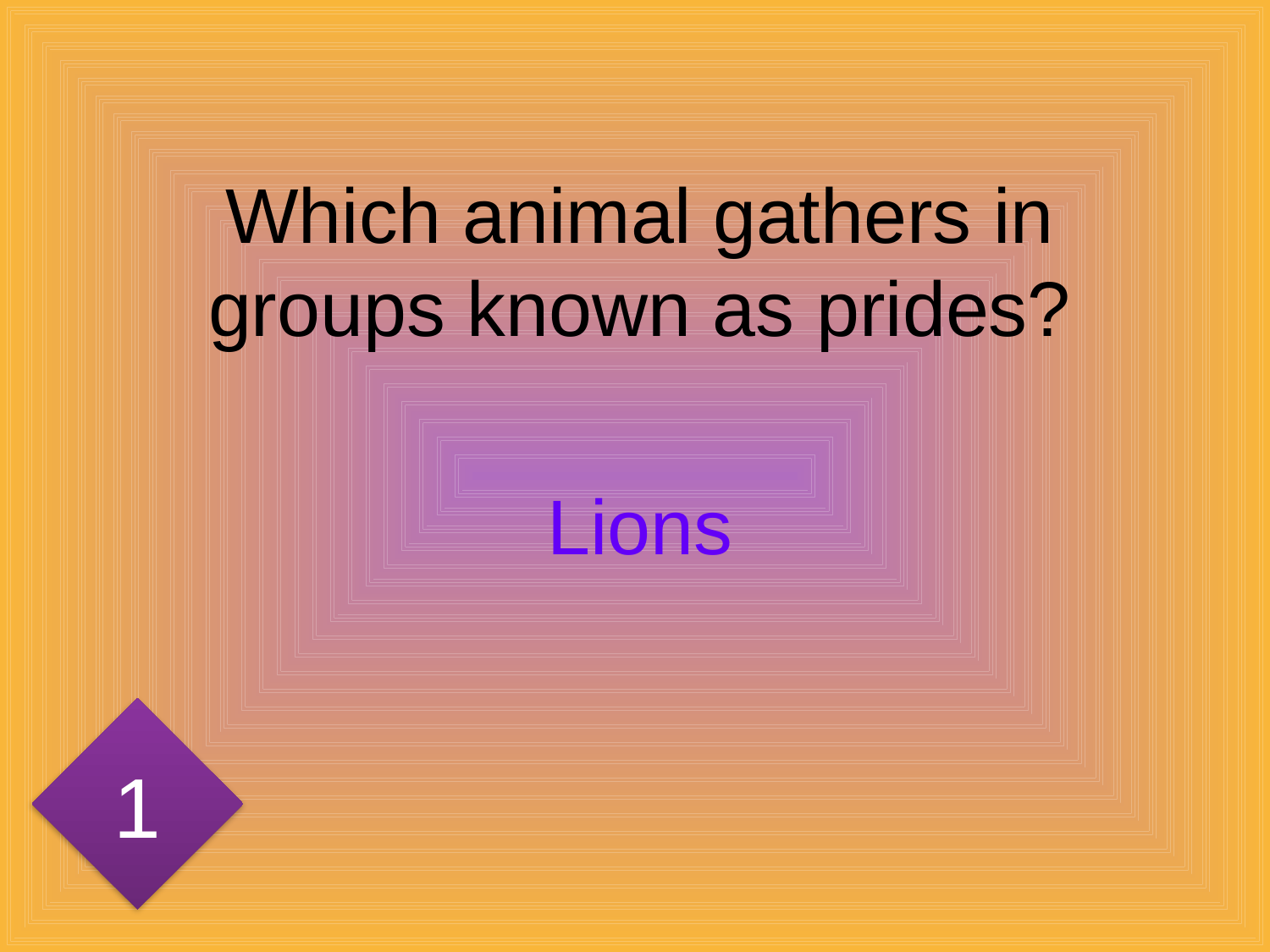

# Which animal gathers in groups known as prides?
Lions
1